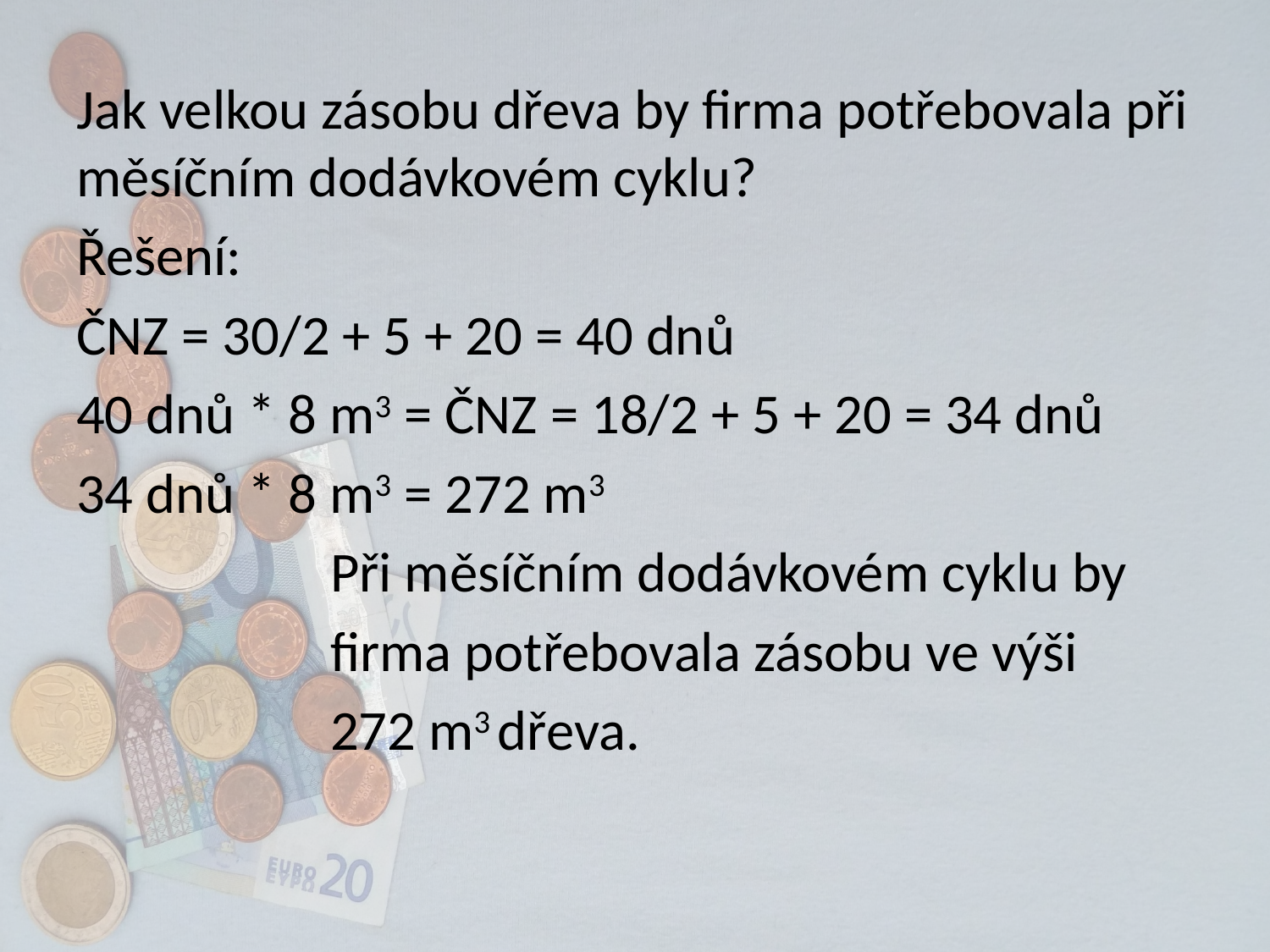

Jak velkou zásobu dřeva by firma potřebovala při měsíčním dodávkovém cyklu?
Řešení:
ČNZ = 30/2 + 5 + 20 = 40 dnů
40 dnů * 8 m3 = ČNZ = 18/2 + 5 + 20 = 34 dnů
34 dnů * 8 m3 = 272 m3
		Při měsíčním dodávkovém cyklu by
		firma potřebovala zásobu ve výši
		272 m3 dřeva.